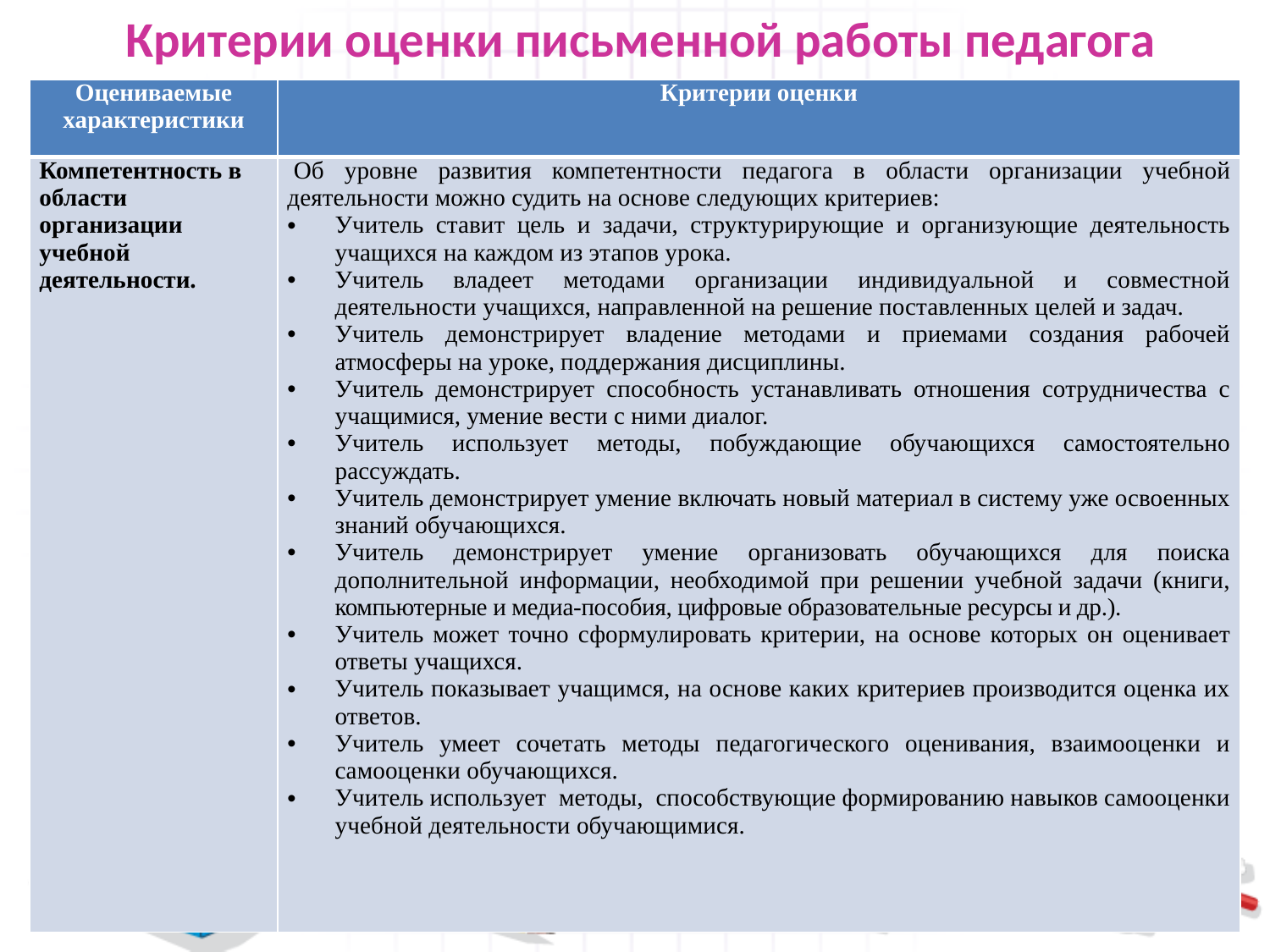

# Критерии оценки письменной работы педагога
| Оцениваемые характеристики | Критерии оценки |
| --- | --- |
| Компетентность в области организации учебной деятельности. | Об уровне развития компетентности педагога в области организации учебной деятельности можно судить на основе следующих критериев: Учитель ставит цель и задачи, структурирующие и организующие деятельность учащихся на каждом из этапов урока. Учитель владеет методами организации индивидуальной и совместной деятельности учащихся, направленной на решение поставленных целей и задач. Учитель демонстрирует владение методами и приемами создания рабочей атмосферы на уроке, поддержания дисциплины. Учитель демонстрирует способность устанавливать отношения сотрудничества с учащимися, умение вести с ними диалог. Учитель использует методы, побуждающие обучающихся самостоятельно рассуждать. Учитель демонстрирует умение включать новый материал в систему уже освоенных знаний обучающихся. Учитель демонстрирует умение организовать обучающихся для поиска дополнительной информации, необходимой при решении учебной задачи (книги, компьютерные и медиа-пособия, цифровые образовательные ресурсы и др.). Учитель может точно сформулировать критерии, на основе которых он оценивает ответы учащихся. Учитель показывает учащимся, на основе каких критериев производится оценка их ответов. Учитель умеет сочетать методы педагогического оценивания, взаимооценки и самооценки обучающихся. Учитель использует методы, способствующие формированию навыков самооценки учебной деятельности обучающимися. |